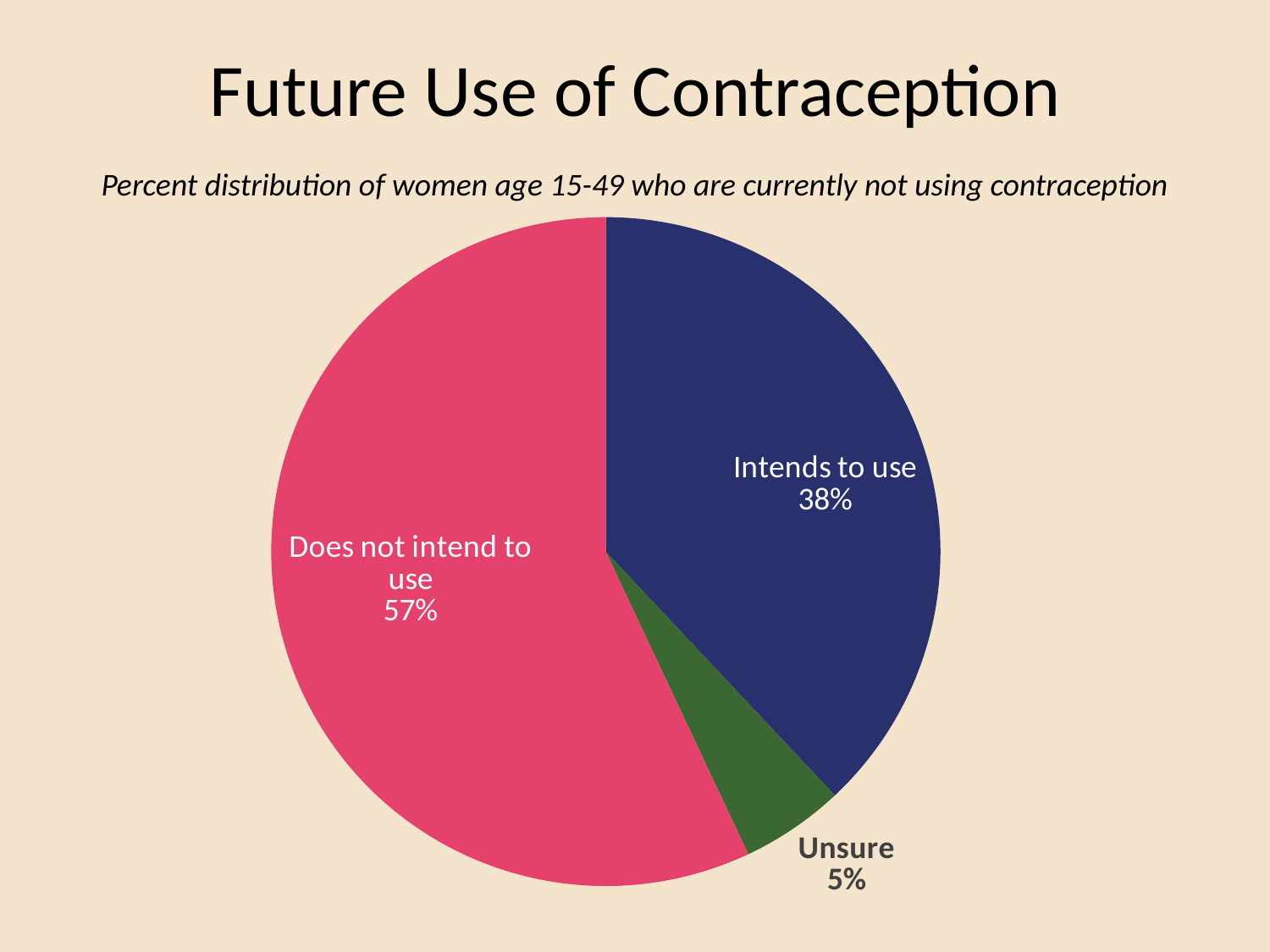

# Future Use of Contraception
Percent distribution of women age 15-49 who are currently not using contraception

### Chart

| Category | Sales |
|---|---|
| Intends to use | 38.0 |
| Unsure | 5.0 |
| Does not intend to use | 57.0 |